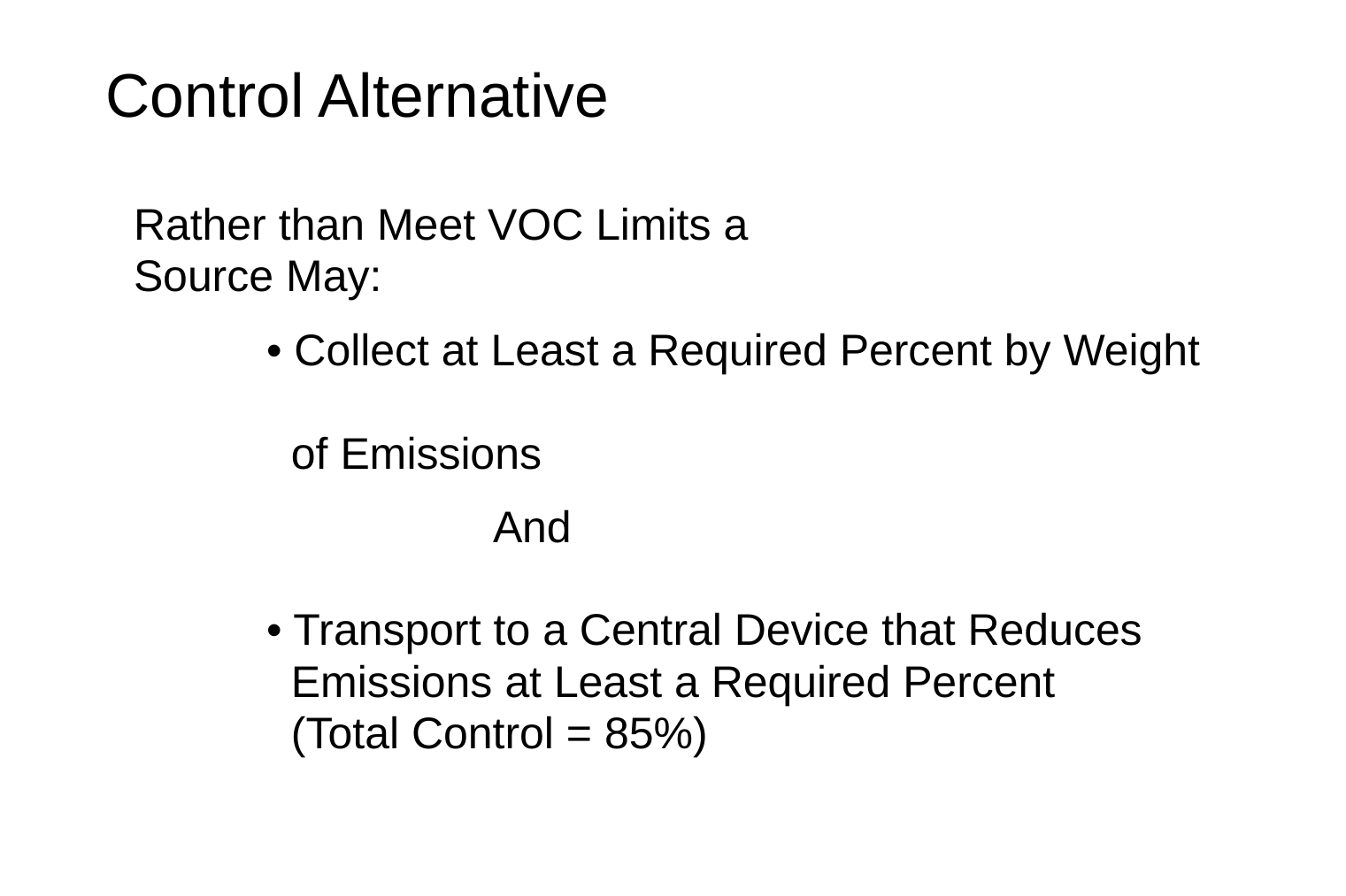

# Control Alternative
Rather than Meet VOC Limits a
Source May:
	• Collect at Least a Required Percent by Weight
	  of Emissions
                             And
	• Transport to a Central Device that Reduces
	  Emissions at Least a Required Percent
	  (Total Control = 85%)